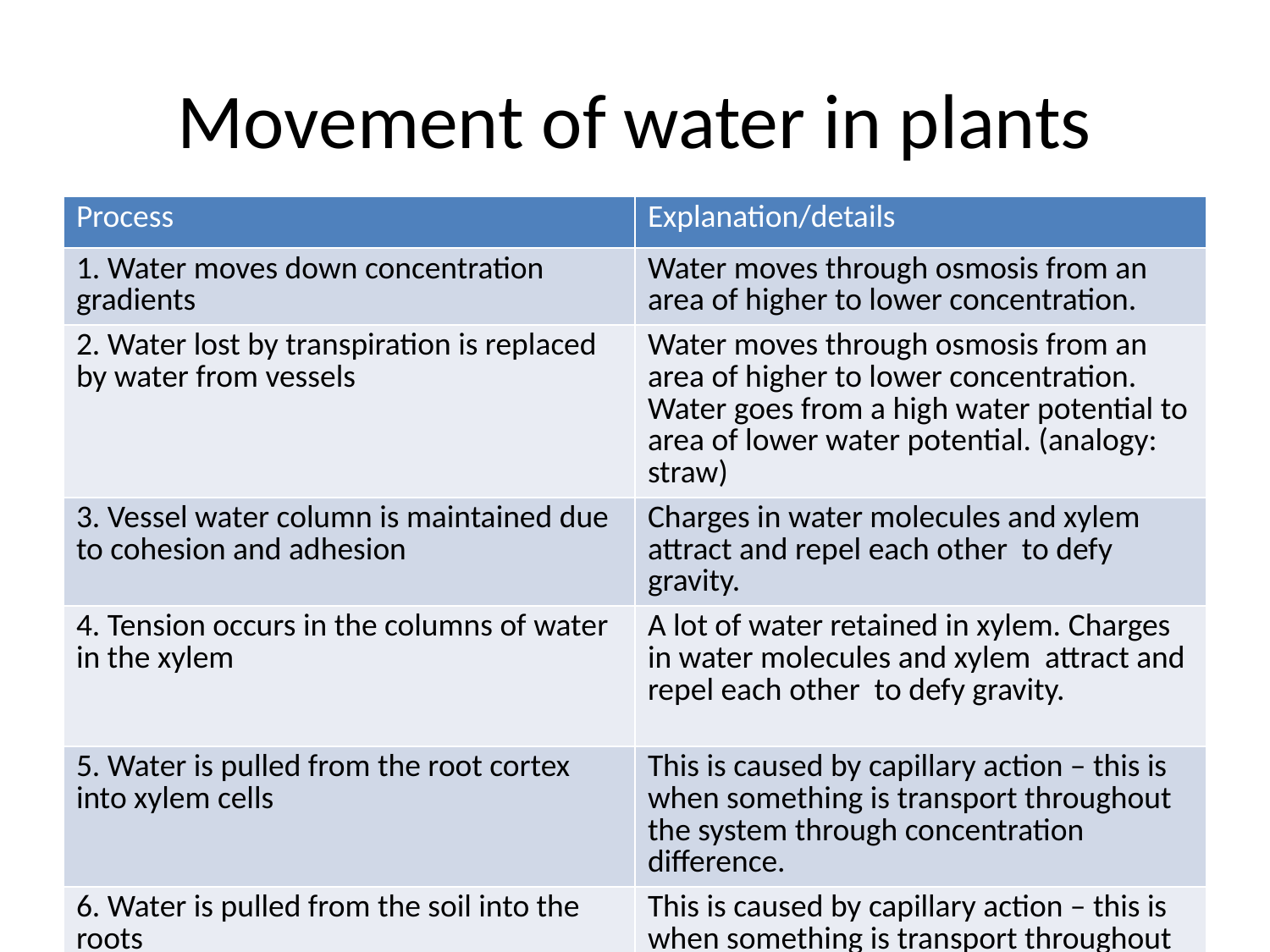

# Movement of water in plants
| Process | Explanation/details |
| --- | --- |
| 1. Water moves down concentration gradients | Water moves through osmosis from an area of higher to lower concentration. |
| 2. Water lost by transpiration is replaced by water from vessels | Water moves through osmosis from an area of higher to lower concentration. Water goes from a high water potential to area of lower water potential. (analogy: straw) |
| 3. Vessel water column is maintained due to cohesion and adhesion | Charges in water molecules and xylem attract and repel each other to defy gravity. |
| 4. Tension occurs in the columns of water in the xylem | A lot of water retained in xylem. Charges in water molecules and xylem attract and repel each other to defy gravity. |
| 5. Water is pulled from the root cortex into xylem cells | This is caused by capillary action – this is when something is transport throughout the system through concentration difference. |
| 6. Water is pulled from the soil into the roots | This is caused by capillary action – this is when something is transport throughout the system through concentration difference. |